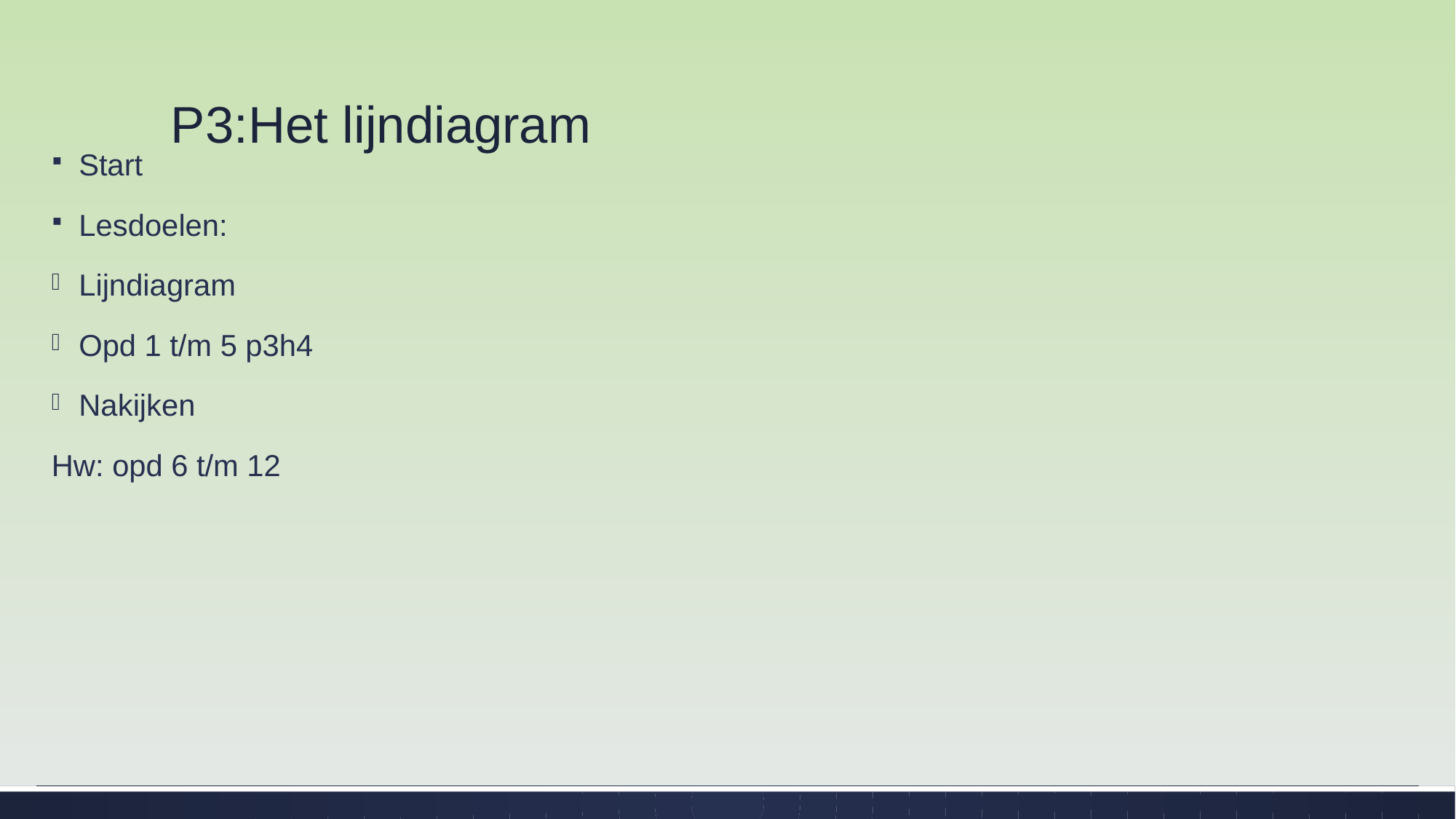

# P3:Het lijndiagram
Start
Lesdoelen:
Lijndiagram
Opd 1 t/m 5 p3h4
Nakijken
Hw: opd 6 t/m 12